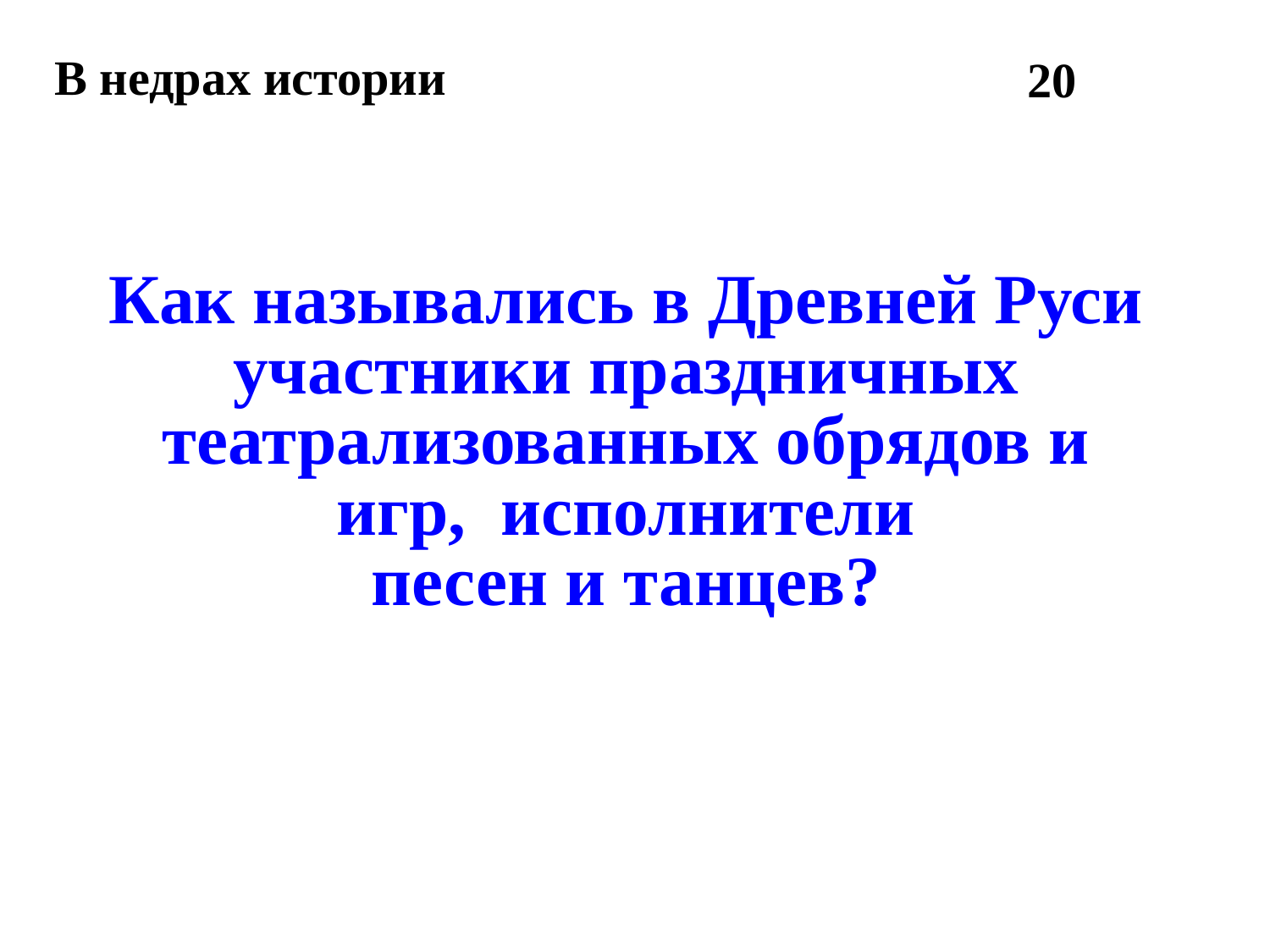

В недрах истории
20
Как назывались в Древней Руси
участники праздничных
театрализованных обрядов и
игр,  исполнители
песен и танцев?